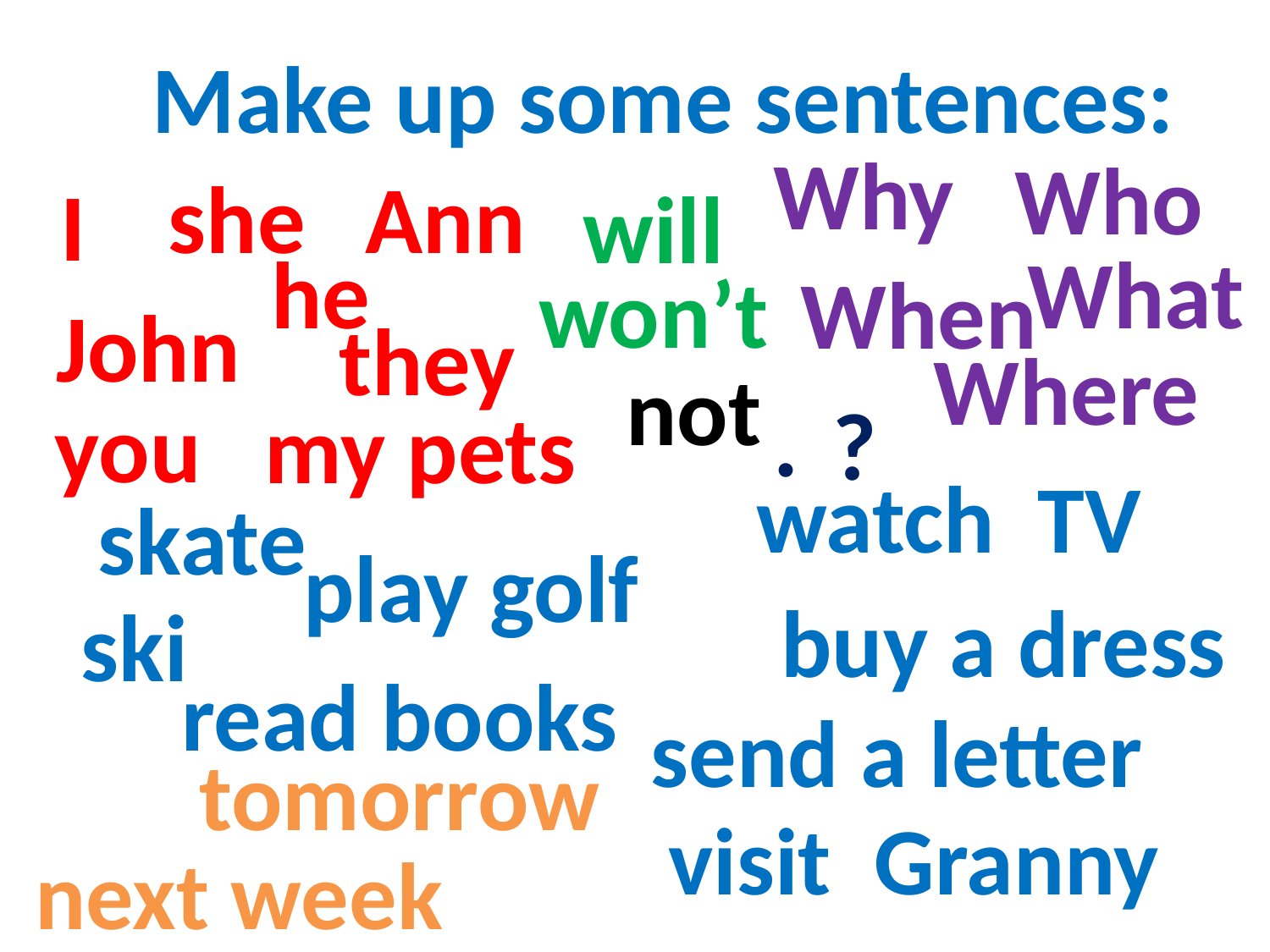

Make up some sentences:
Why
Who
she
Ann
I
will
he
What
won’t
When
John
they
Where
not
.
?
you
my pets
watch  TV
skate
play golf
buy a dress
ski
read books
send a letter
tomorrow
visit  Granny
next week